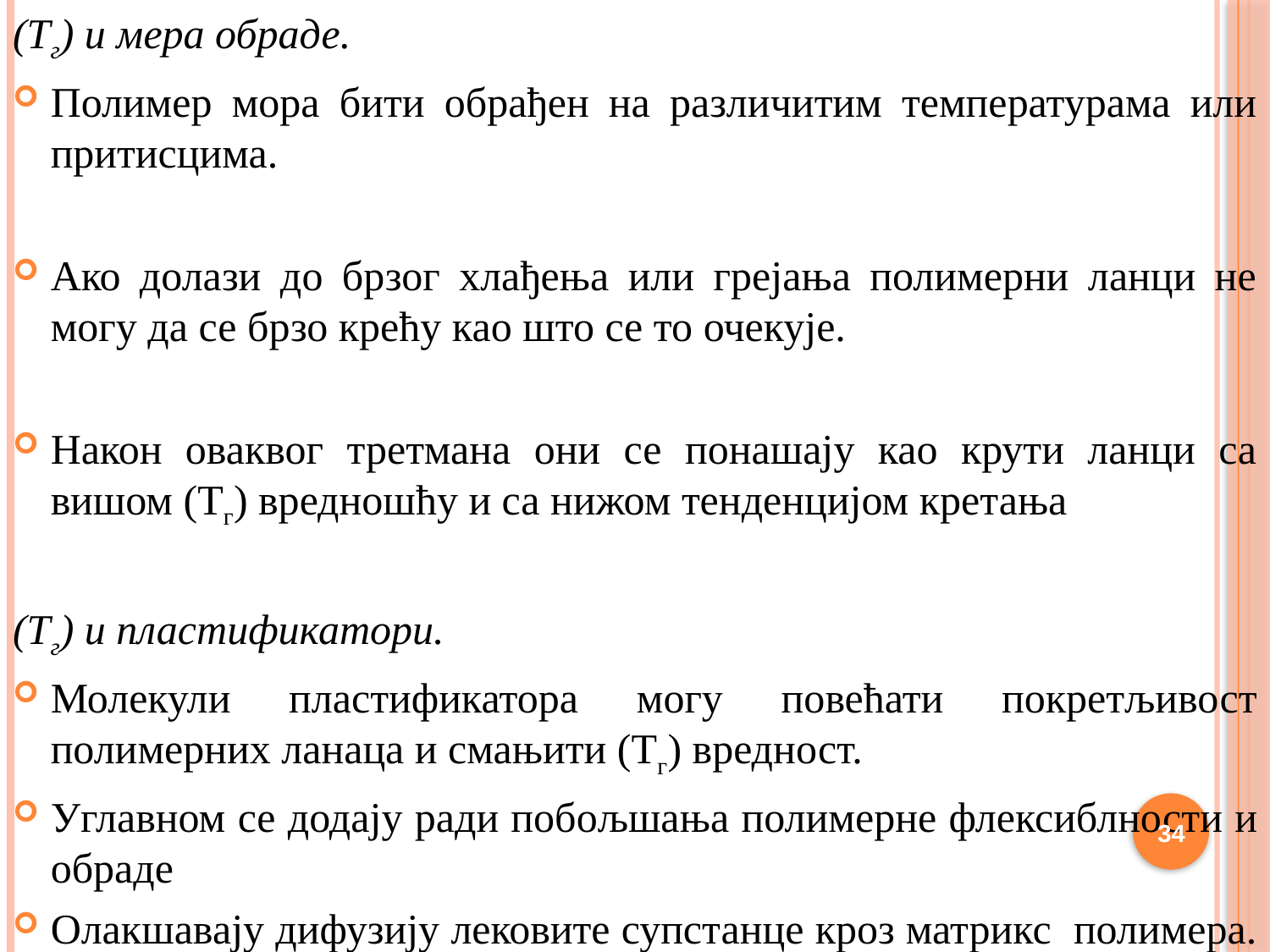

(Тг) и мера обраде.
Полимер мора бити обрађен на различитим температурама или притисцима.

Ако долази до брзог хлађења или грејања полимерни ланци не могу да се брзо крећу као што се то очекује.

Након оваквог третмана они се понашају као крути ланци са вишом (Тг) вредношћу и са нижом тенденцијом кретања

(Тг) и пластификатори.
Молекули пластификатора могу повећати покретљивост полимерних ланаца и смањити (Тг) вредност.
Углавном се додају ради побољшања полимерне флексиблности и обраде
Олакшавају дифузију лековите супстанце кроз матрикс  полимера.
34